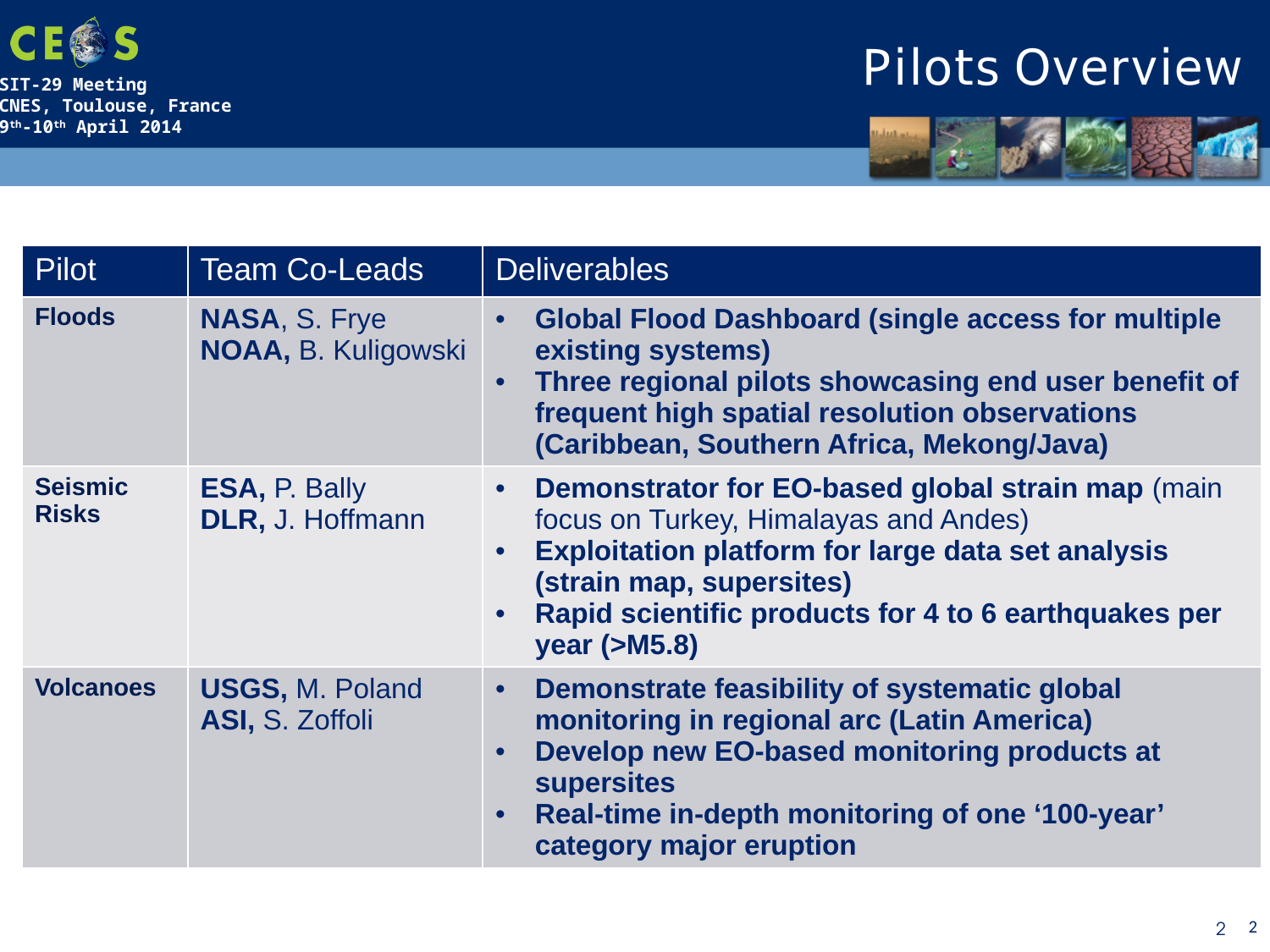

Pilots Overview

| Pilot | Team Co-Leads | Deliverables |
| --- | --- | --- |
| Floods | NASA, S. Frye NOAA, B. Kuligowski | Global Flood Dashboard (single access for multiple existing systems) Three regional pilots showcasing end user benefit of frequent high spatial resolution observations (Caribbean, Southern Africa, Mekong/Java) |
| Seismic Risks | ESA, P. Bally DLR, J. Hoffmann | Demonstrator for EO-based global strain map (main focus on Turkey, Himalayas and Andes) Exploitation platform for large data set analysis (strain map, supersites) Rapid scientific products for 4 to 6 earthquakes per year (>M5.8) |
| Volcanoes | USGS, M. Poland ASI, S. Zoffoli | Demonstrate feasibility of systematic global monitoring in regional arc (Latin America) Develop new EO-based monitoring products at supersites Real-time in-depth monitoring of one ‘100-year’ category major eruption |
2
2